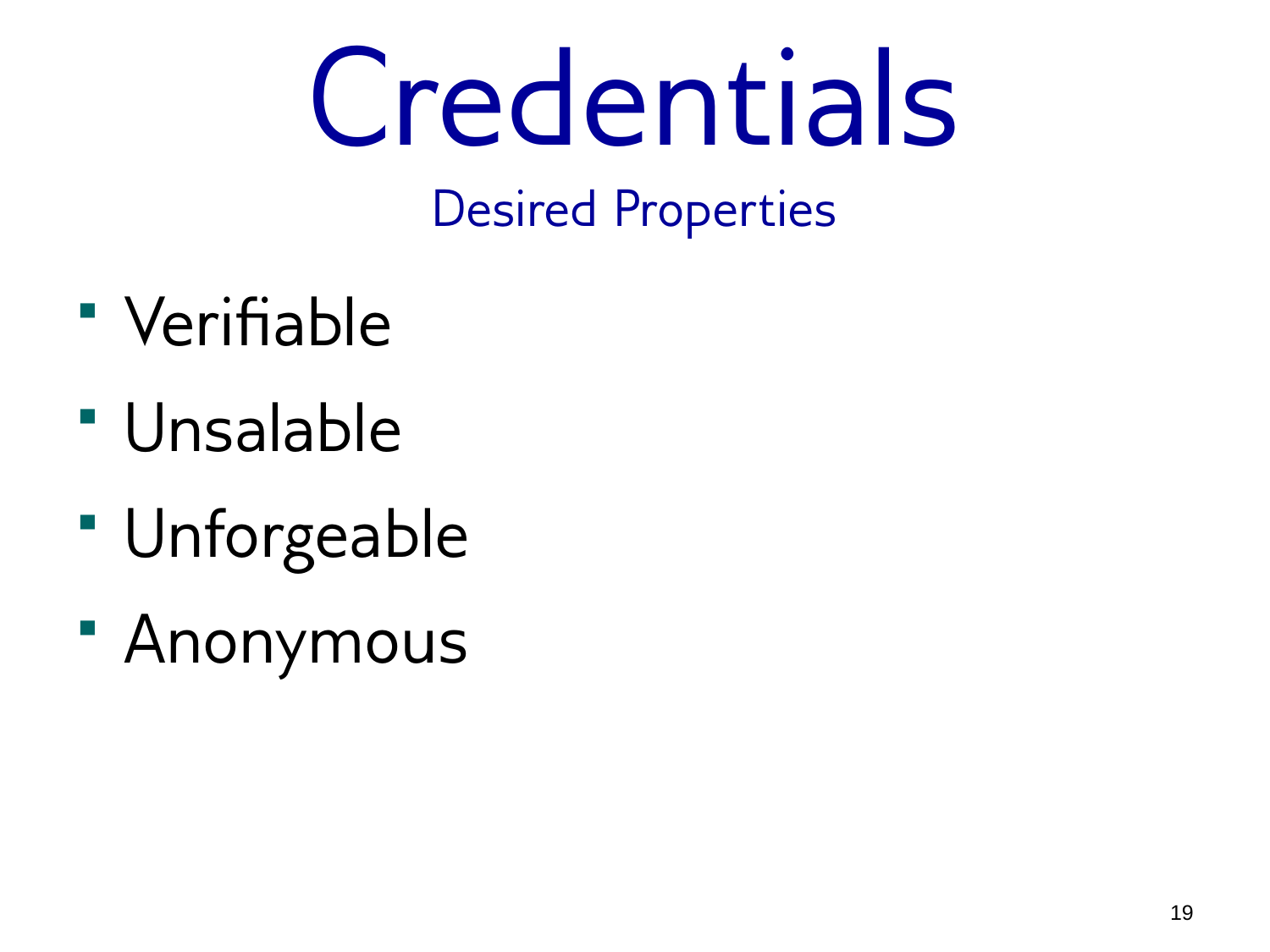

# Credentials Desired Properties
Verifiable
Unsalable
Unforgeable
Anonymous
19